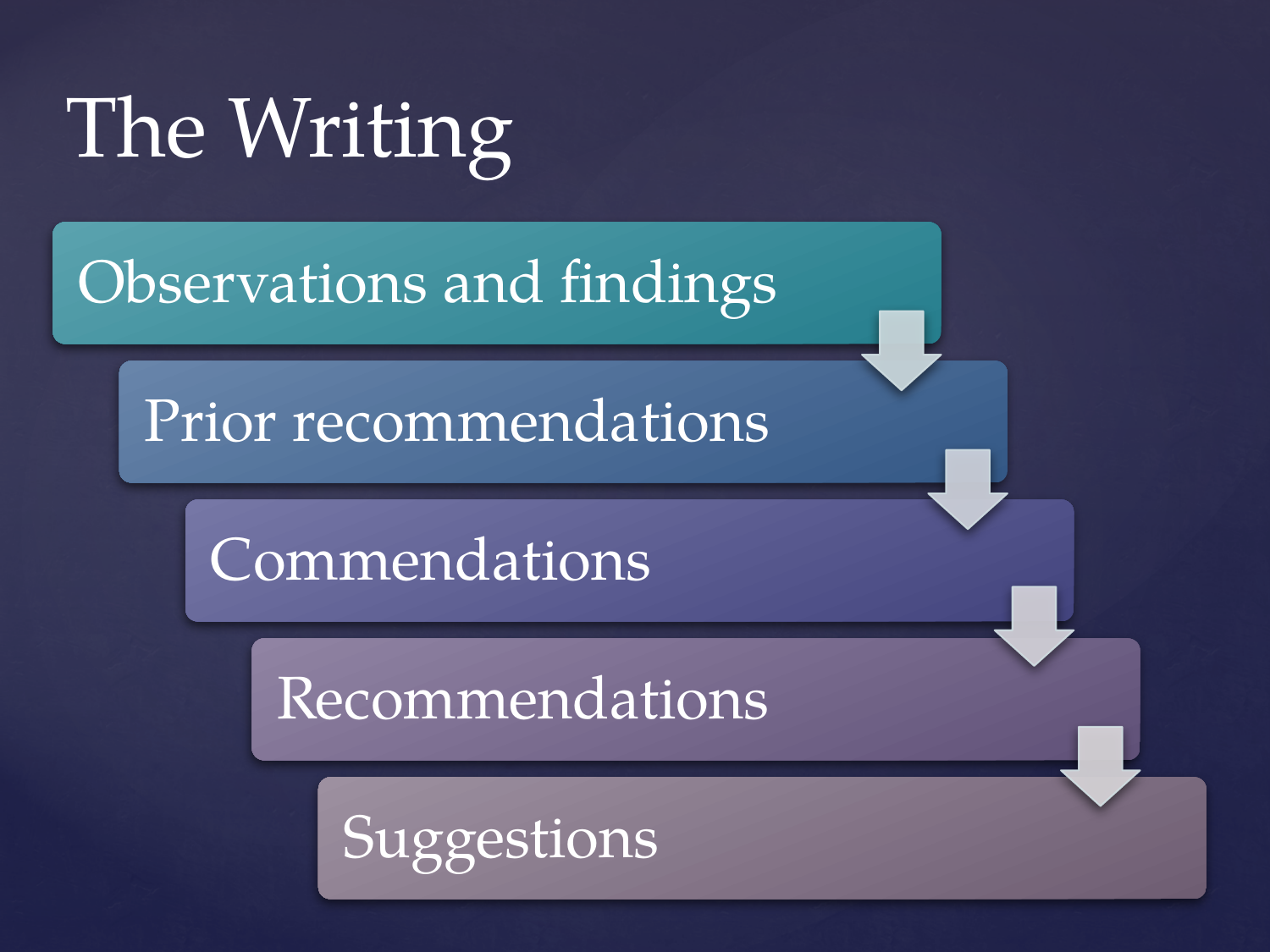

# The Writing
Observations and findings
Prior recommendations
Commendations
Recommendations
Suggestions